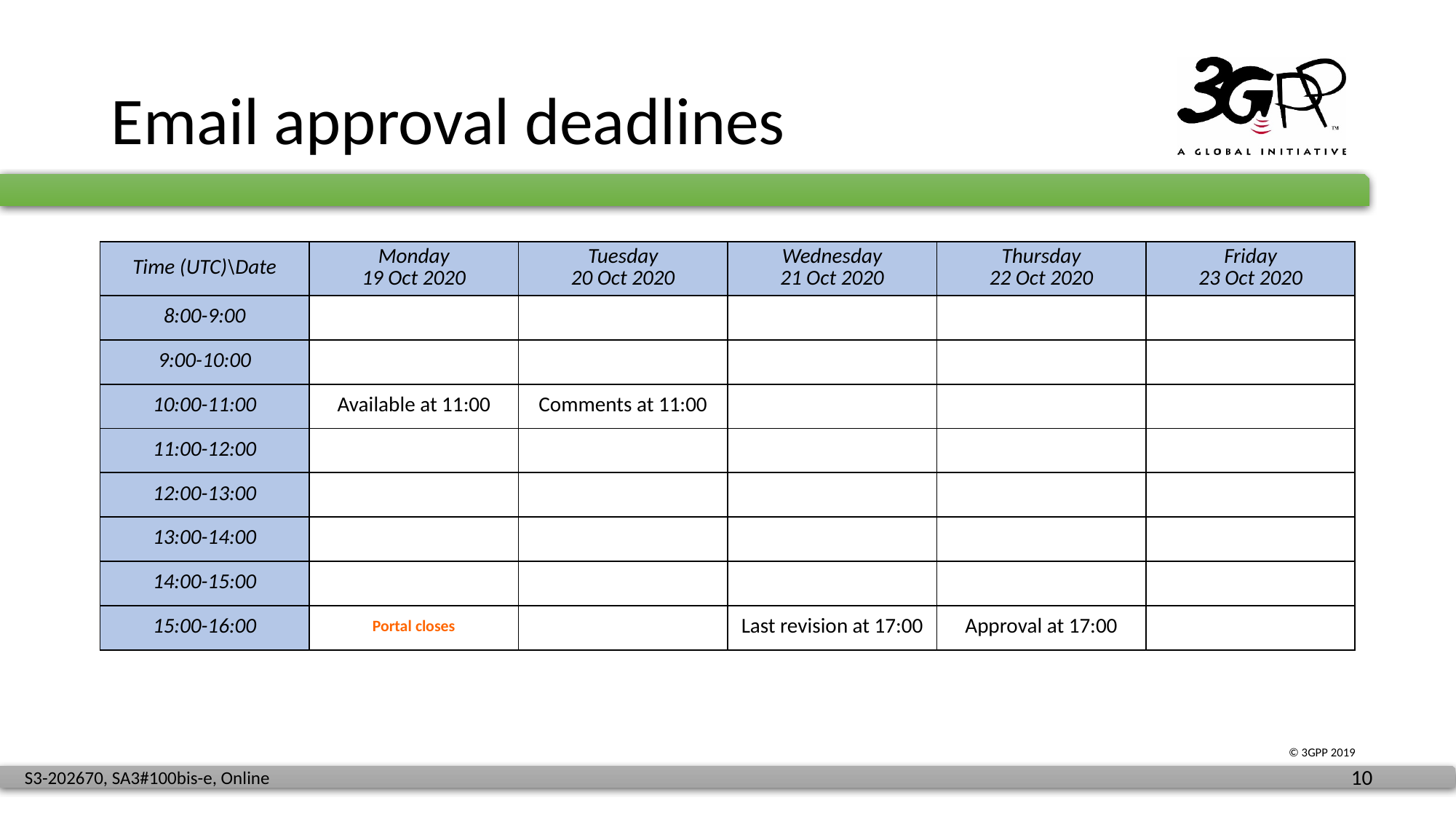

# Email approval deadlines
| Time (UTC)\Date | Monday 19 Oct 2020 | Tuesday 20 Oct 2020 | Wednesday 21 Oct 2020 | Thursday 22 Oct 2020 | Friday 23 Oct 2020 |
| --- | --- | --- | --- | --- | --- |
| 8:00-9:00 |  |  |  |  |  |
| 9:00-10:00 |  |  |  |  |  |
| 10:00-11:00 | Available at 11:00 | Comments at 11:00 |  |  |  |
| 11:00-12:00 |  |  |  |  |  |
| 12:00-13:00 |  |  |  |  |  |
| 13:00-14:00 |  |  |  |  |  |
| 14:00-15:00 |  |  |  |  |  |
| 15:00-16:00 | Portal closes |  | Last revision at 17:00 | Approval at 17:00 |  |